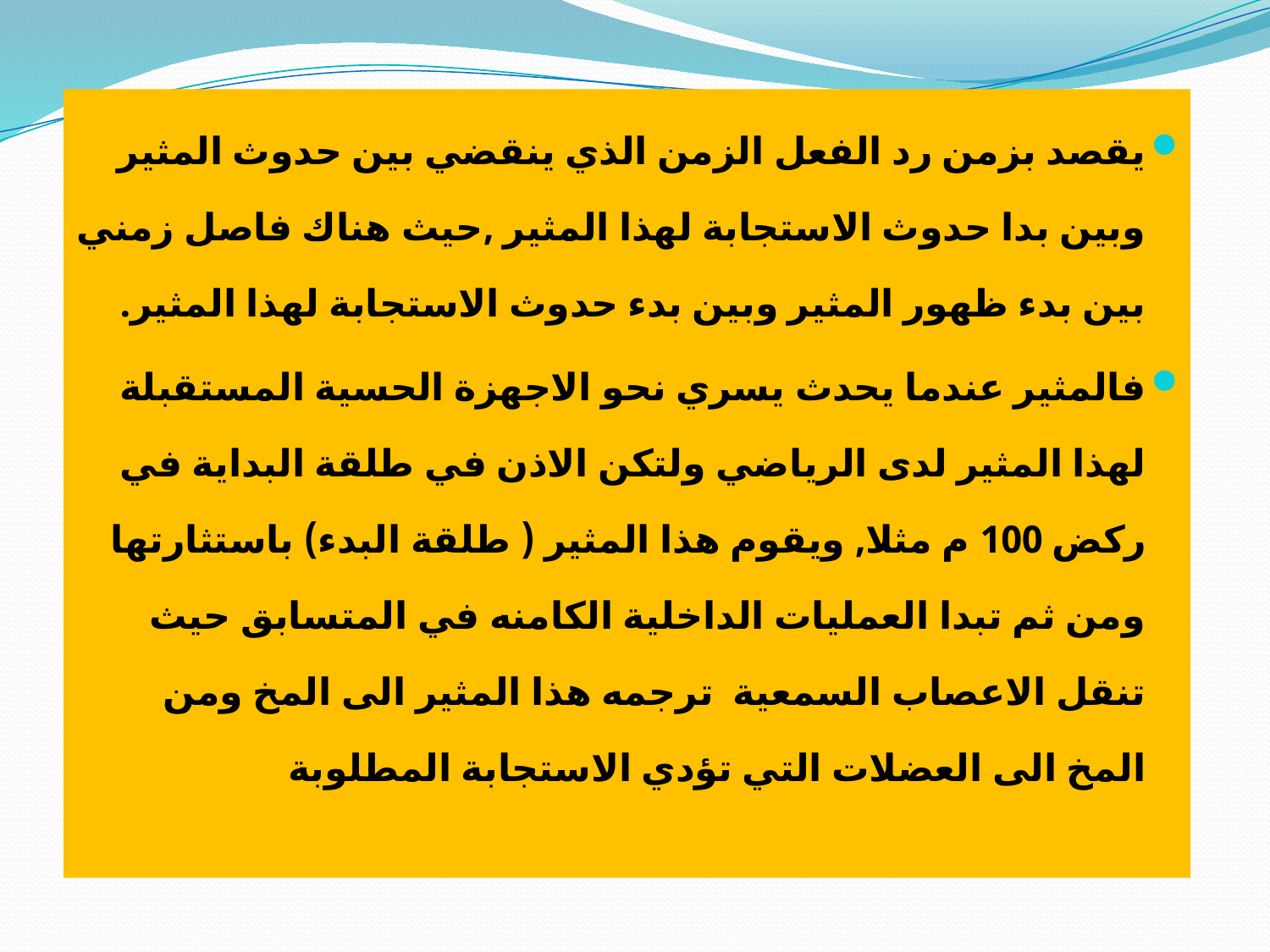

يقصد بزمن رد الفعل الزمن الذي ينقضي بين حدوث المثير وبين بدا حدوث الاستجابة لهذا المثير ,حيث هناك فاصل زمني بين بدء ظهور المثير وبين بدء حدوث الاستجابة لهذا المثير.
فالمثير عندما يحدث يسري نحو الاجهزة الحسية المستقبلة لهذا المثير لدى الرياضي ولتكن الاذن في طلقة البداية في ركض 100 م مثلا, ويقوم هذا المثير ( طلقة البدء) باستثارتها ومن ثم تبدا العمليات الداخلية الكامنه في المتسابق حيث تنقل الاعصاب السمعية  ترجمه هذا المثير الى المخ ومن المخ الى العضلات التي تؤدي الاستجابة المطلوبة